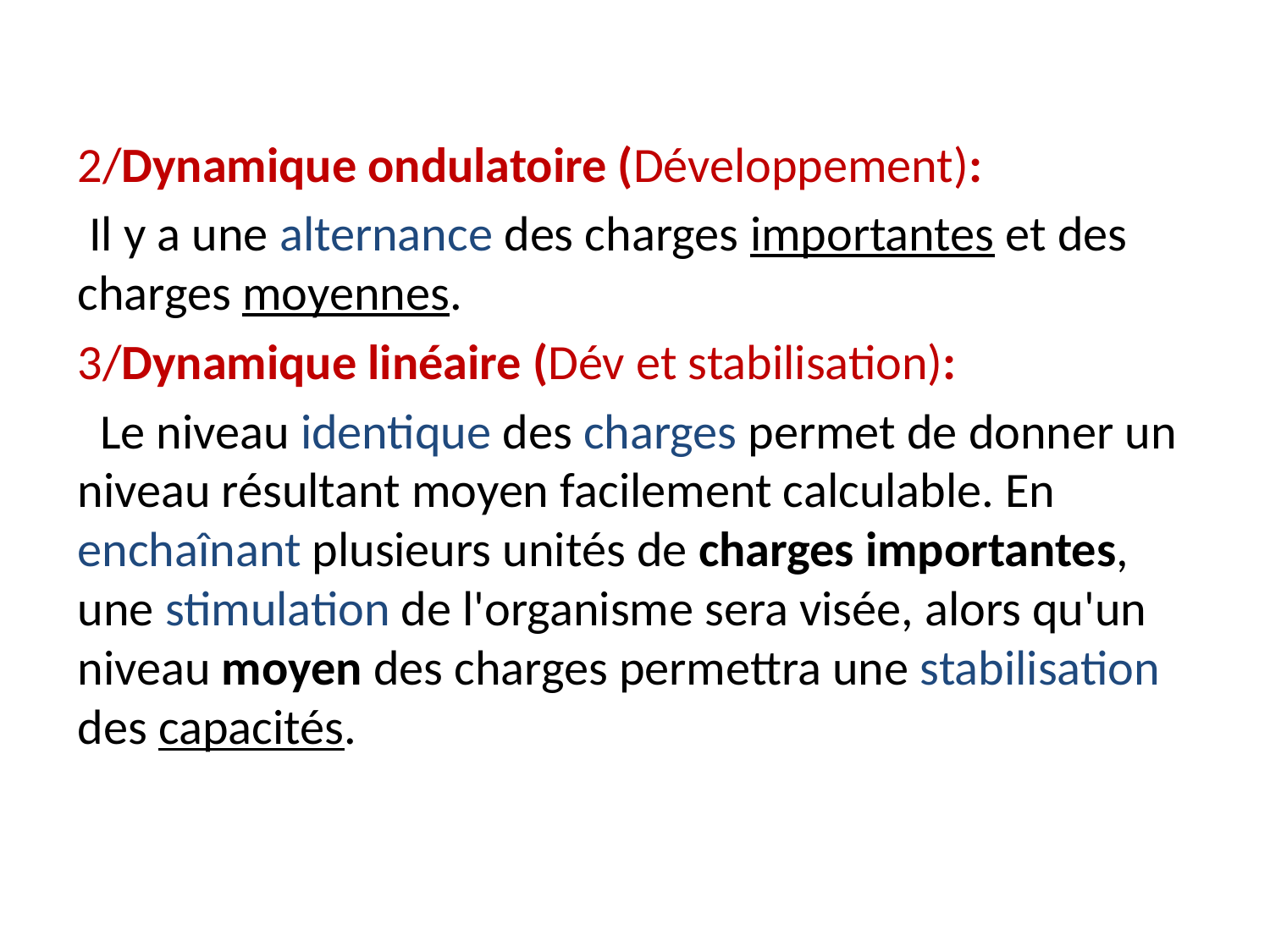

2/Dynamique ondulatoire (Développement):
 Il y a une alternance des charges importantes et des charges moyennes.
3/Dynamique linéaire (Dév et stabilisation):
  Le niveau identique des charges permet de donner un niveau résultant moyen facilement calculable. En enchaînant plusieurs unités de charges importantes, une stimulation de l'organisme sera visée, alors qu'un niveau moyen des charges permettra une stabilisation des capacités.